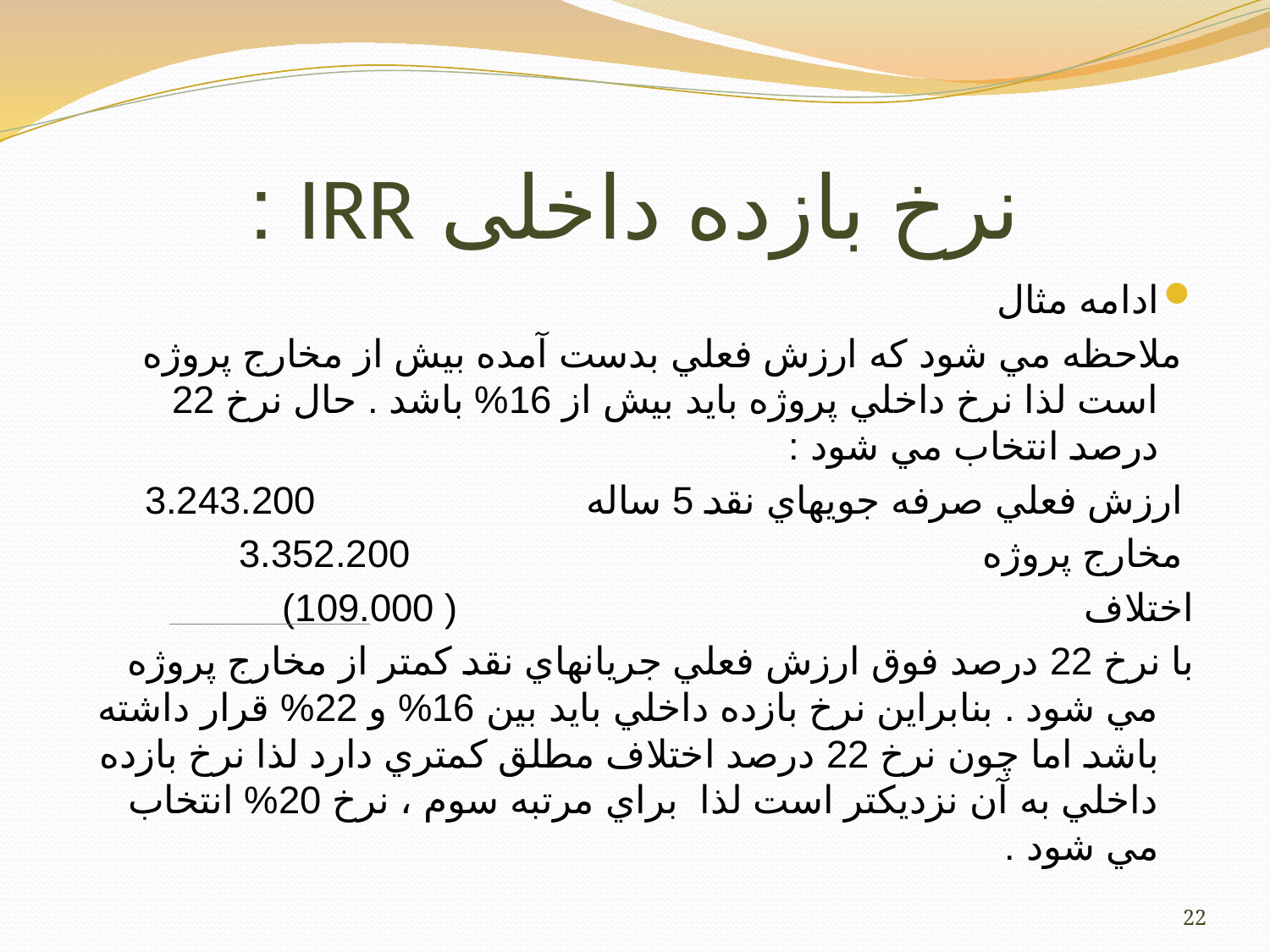

# نرخ بازده داخلی IRR :
ادامه مثال
 ملاحظه مي شود كه ارزش فعلي بدست آمده بيش از مخارج پروژه است لذا نرخ داخلي پروژه بايد بيش از 16% باشد . حال نرخ 22 درصد انتخاب مي شود :
 ارزش فعلي صرفه جويهاي نقد 5 ساله                         3.243.200
 مخارج پروژه                                                     3.352.200
اختلاف                                                          ( 109.000)
با نرخ 22 درصد فوق ارزش فعلي جريانهاي نقد كمتر از مخارج پروژه مي شود . بنابراين نرخ بازده داخلي بايد بين 16% و 22% قرار داشته باشد اما چون نرخ 22 درصد اختلاف مطلق كمتري دارد لذا نرخ بازده داخلي به آن نزديكتر است لذا  براي مرتبه سوم ، نرخ 20% انتخاب مي شود .

22